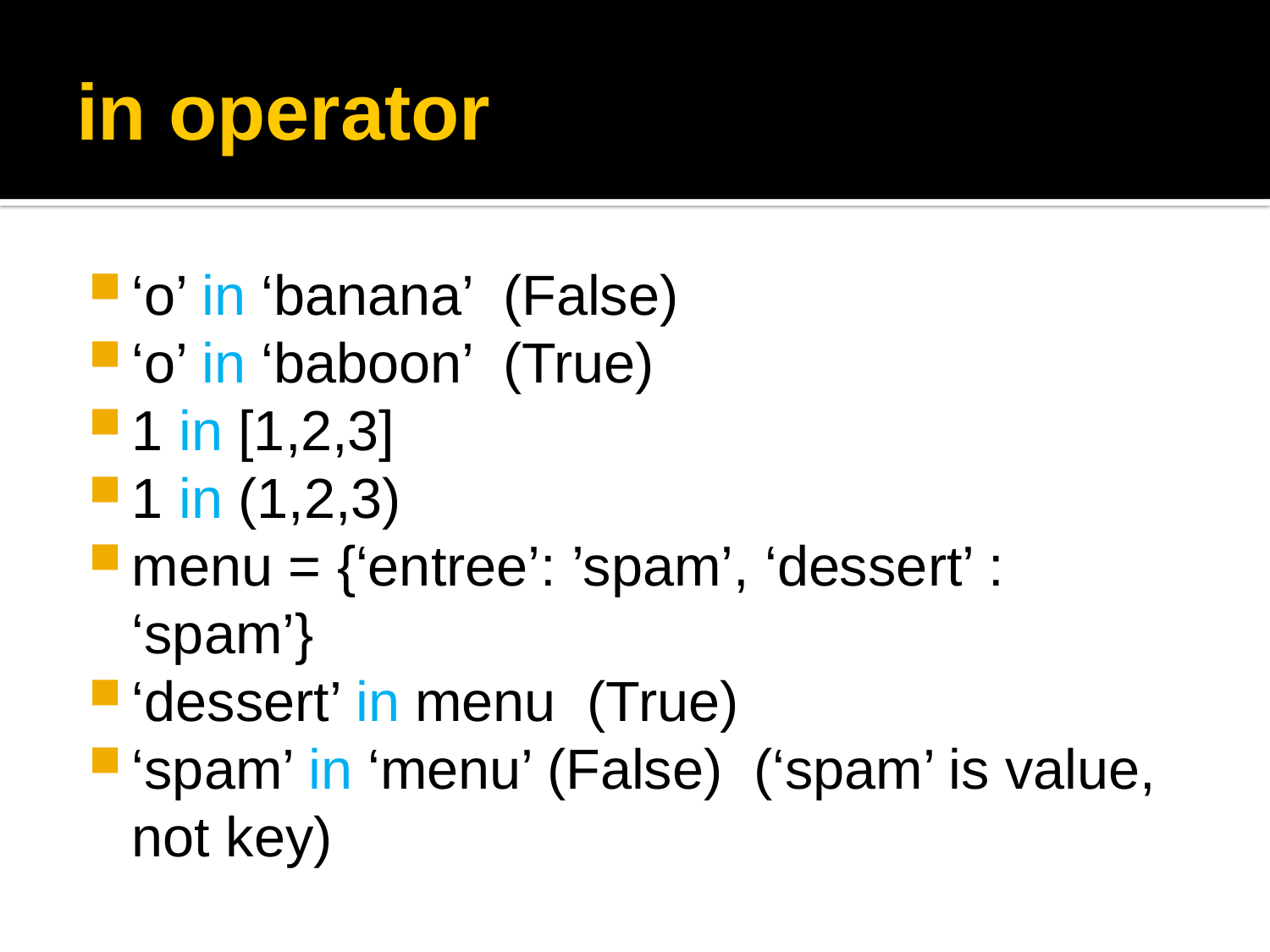

# in operator
‘o’ in ‘banana’  (False)
‘o’ in ‘baboon’  (True)
1 in [1,2,3]
1 in (1,2,3)
menu = {‘entree’: ’spam’, ‘dessert’ : ‘spam’}
‘dessert’ in menu  (True)
‘spam’ in ‘menu’ (False)  (‘spam’ is value, not key)